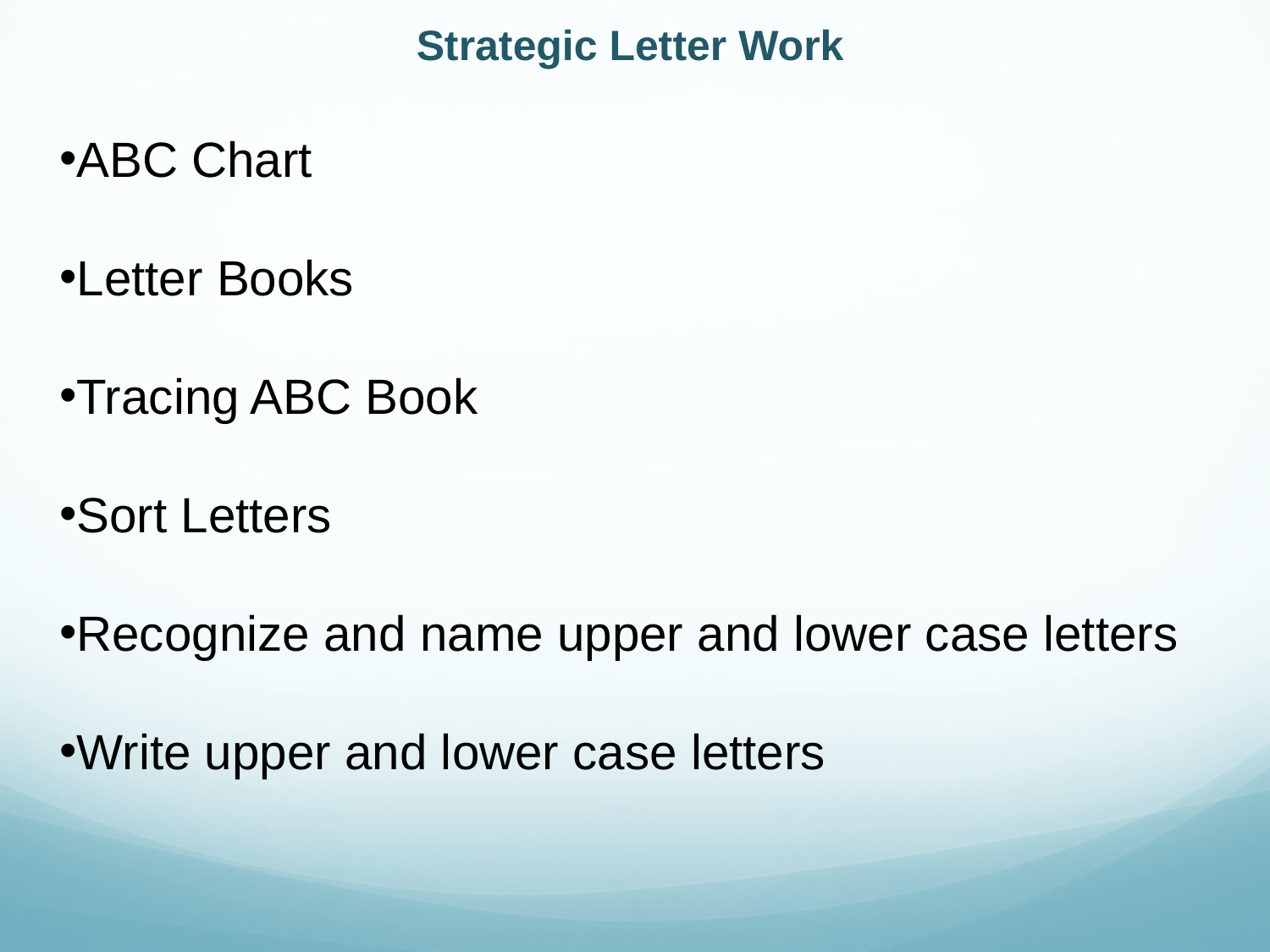

Strategic Letter Work

ABC Chart

Letter Books

Tracing ABC Book

Sort Letters

Recognize and name upper and lower case letters

Write upper and lower case letters